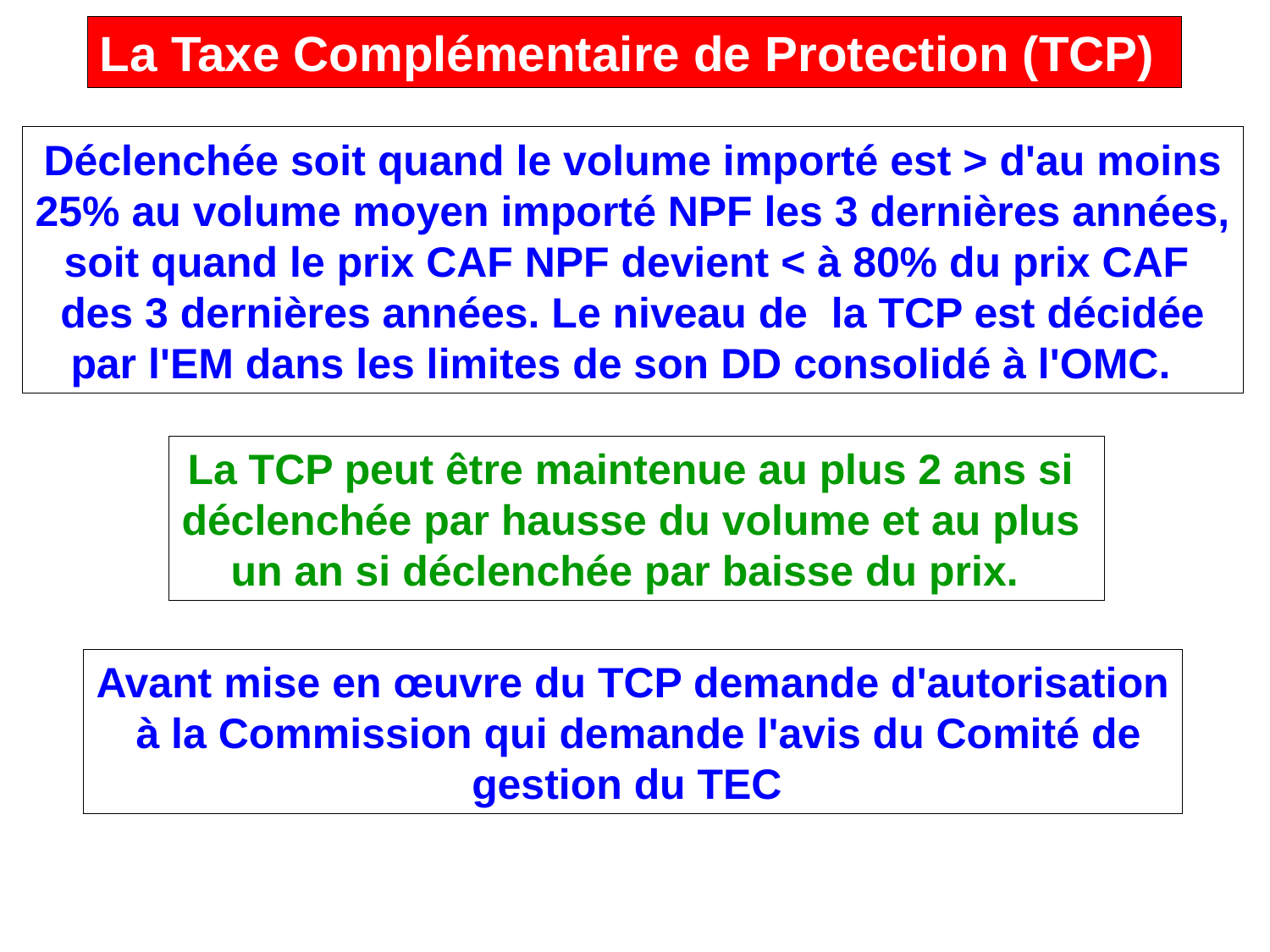

La Taxe Complémentaire de Protection (TCP)
Déclenchée soit quand le volume importé est > d'au moins
25% au volume moyen importé NPF les 3 dernières années,
soit quand le prix CAF NPF devient < à 80% du prix CAF
des 3 dernières années. Le niveau de  la TCP est décidée
par l'EM dans les limites de son DD consolidé à l'OMC.
La TCP peut être maintenue au plus 2 ans si
déclenchée par hausse du volume et au plus
un an si déclenchée par baisse du prix.
Avant mise en œuvre du TCP demande d'autorisation
 à la Commission qui demande l'avis du Comité de
gestion du TEC